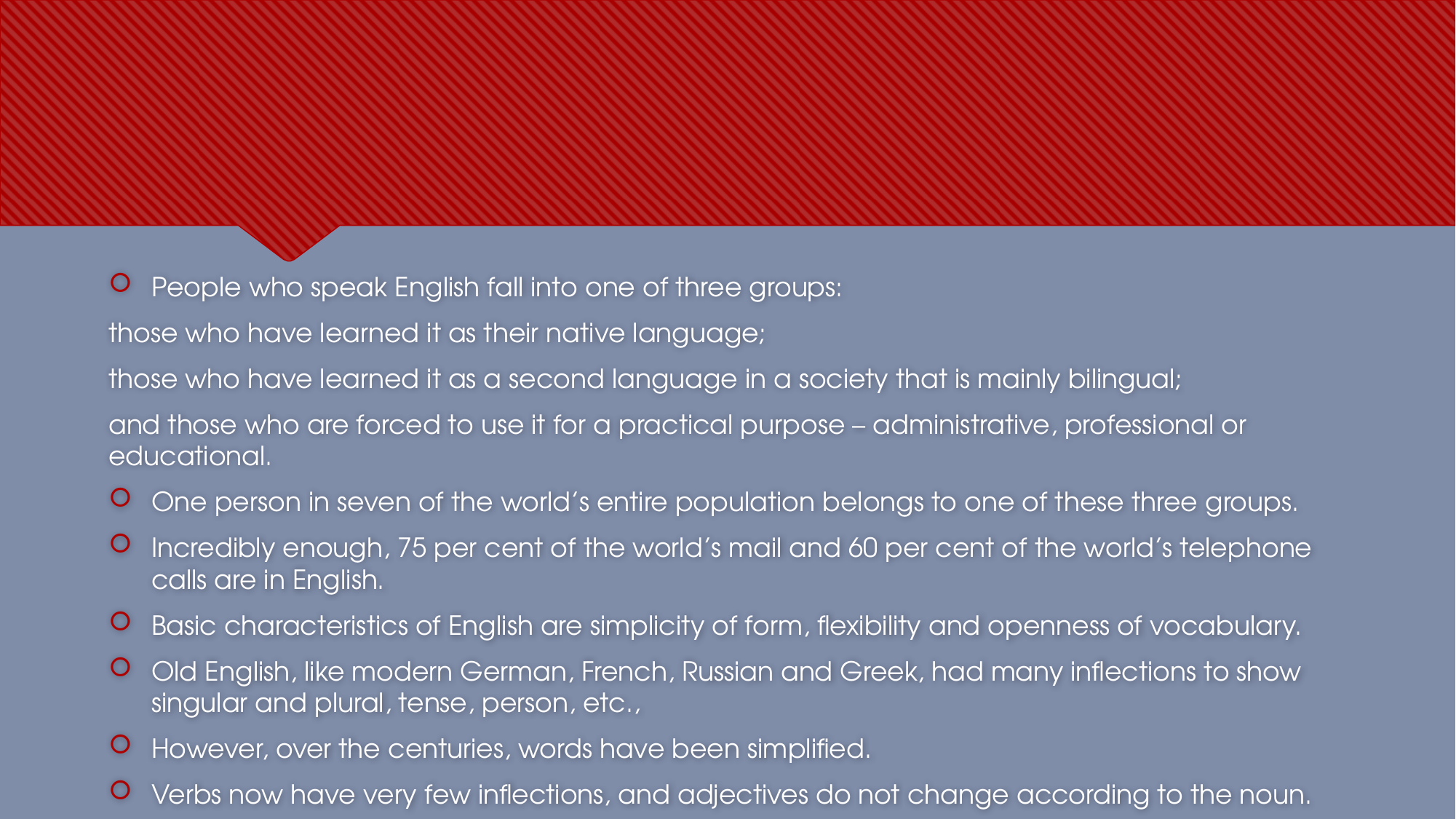

#
People who speak English fall into one of three groups:
those who have learned it as their native language;
those who have learned it as a second language in a society that is mainly bilingual;
and those who are forced to use it for a practical purpose – administrative, professional or educational.
One person in seven of the world’s entire population belongs to one of these three groups.
Incredibly enough, 75 per cent of the world’s mail and 60 per cent of the world’s telephone calls are in English.
Basic characteristics of English are simplicity of form, flexibility and openness of vocabulary.
Old English, like modern German, French, Russian and Greek, had many inflections to show singular and plural, tense, person, etc.,
However, over the centuries, words have been simplified.
Verbs now have very few inflections, and adjectives do not change according to the noun.